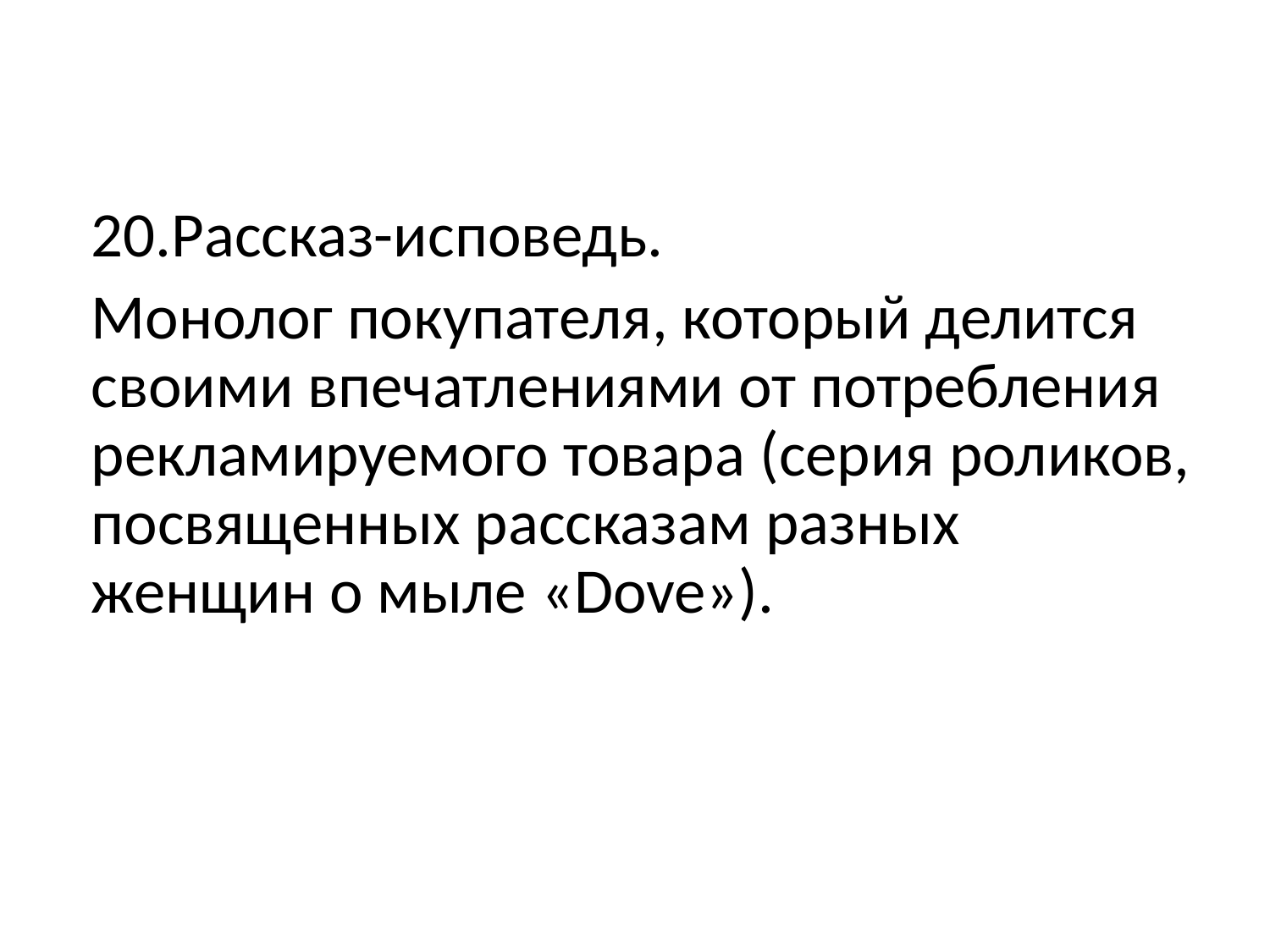

Рассказ-исповедь.
Монолог покупателя, который делится своими впечатлениями от потребления рекламируемого товара (серия роликов, посвященных рассказам разных женщин о мыле «Dove»).